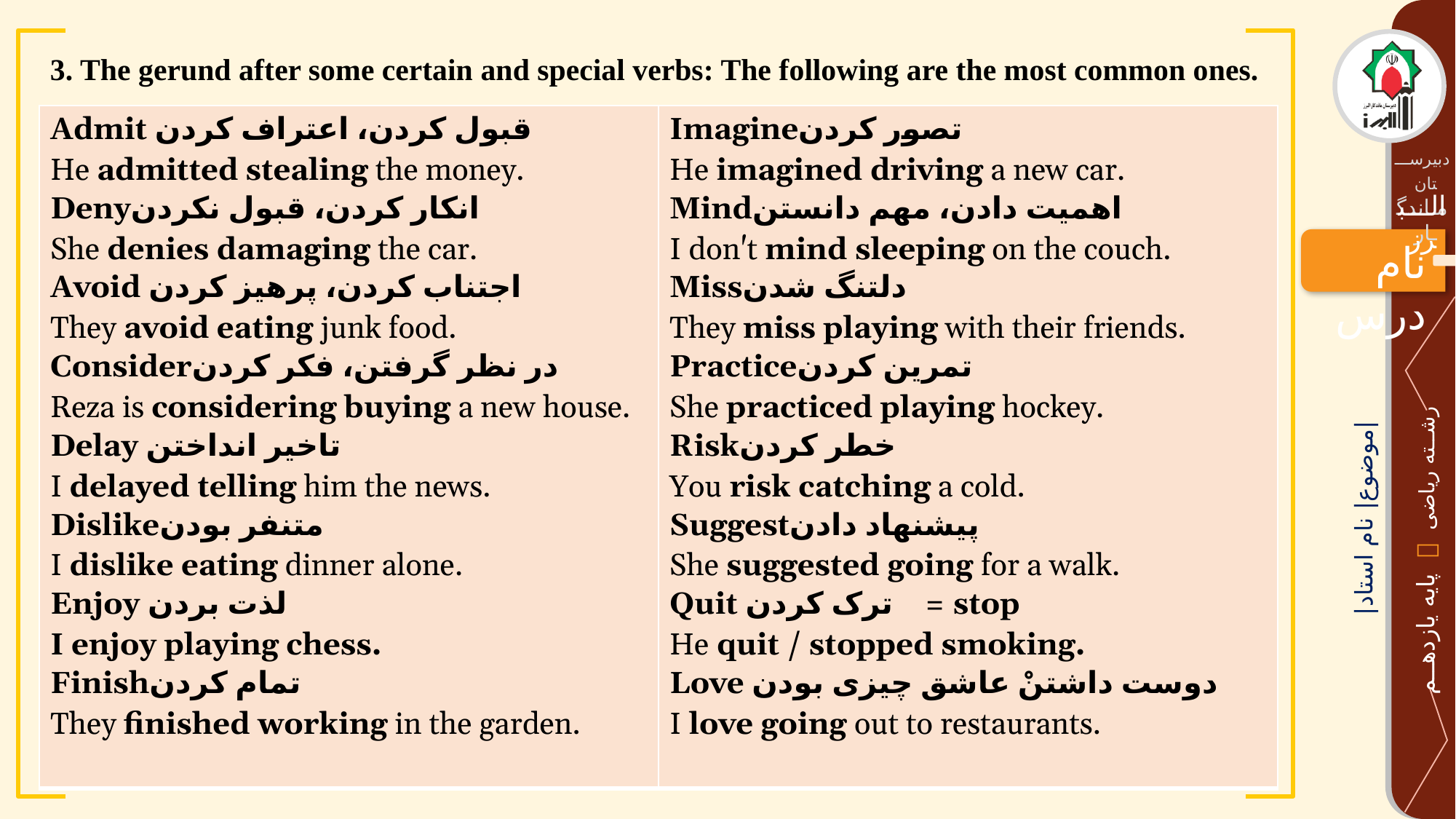

3. The gerund after some certain and special verbs: The following are the most common ones.
| Admit قبول کردن، اعتراف کردن He admitted stealing the money. Denyانکار کردن، قبول نکردن She denies damaging the car. Avoid اجتناب کردن، پرهیز کردن They avoid eating junk food. Considerدر نظر گرفتن، فکر کردن Reza is considering buying a new house. Delay تاخیر انداختن I delayed telling him the news. Dislikeمتنفر بودن I dislike eating dinner alone. Enjoy لذت بردن I enjoy playing chess. Finishتمام کردن They finished working in the garden. | Imagineتصور کردن He imagined driving a new car. Mindاهمیت دادن، مهم دانستن I don't mind sleeping on the couch. Missدلتنگ شدن They miss playing with their friends. Practiceتمرین کردن She practiced playing hockey. Riskخطر کردن You risk catching a cold. Suggestپیشنهاد دادن She suggested going for a walk. Quit ترک کردن = stop He quit / stopped smoking. Love دوست داشتنْ عاشق چیزی بودن I love going out to restaurants. |
| --- | --- |